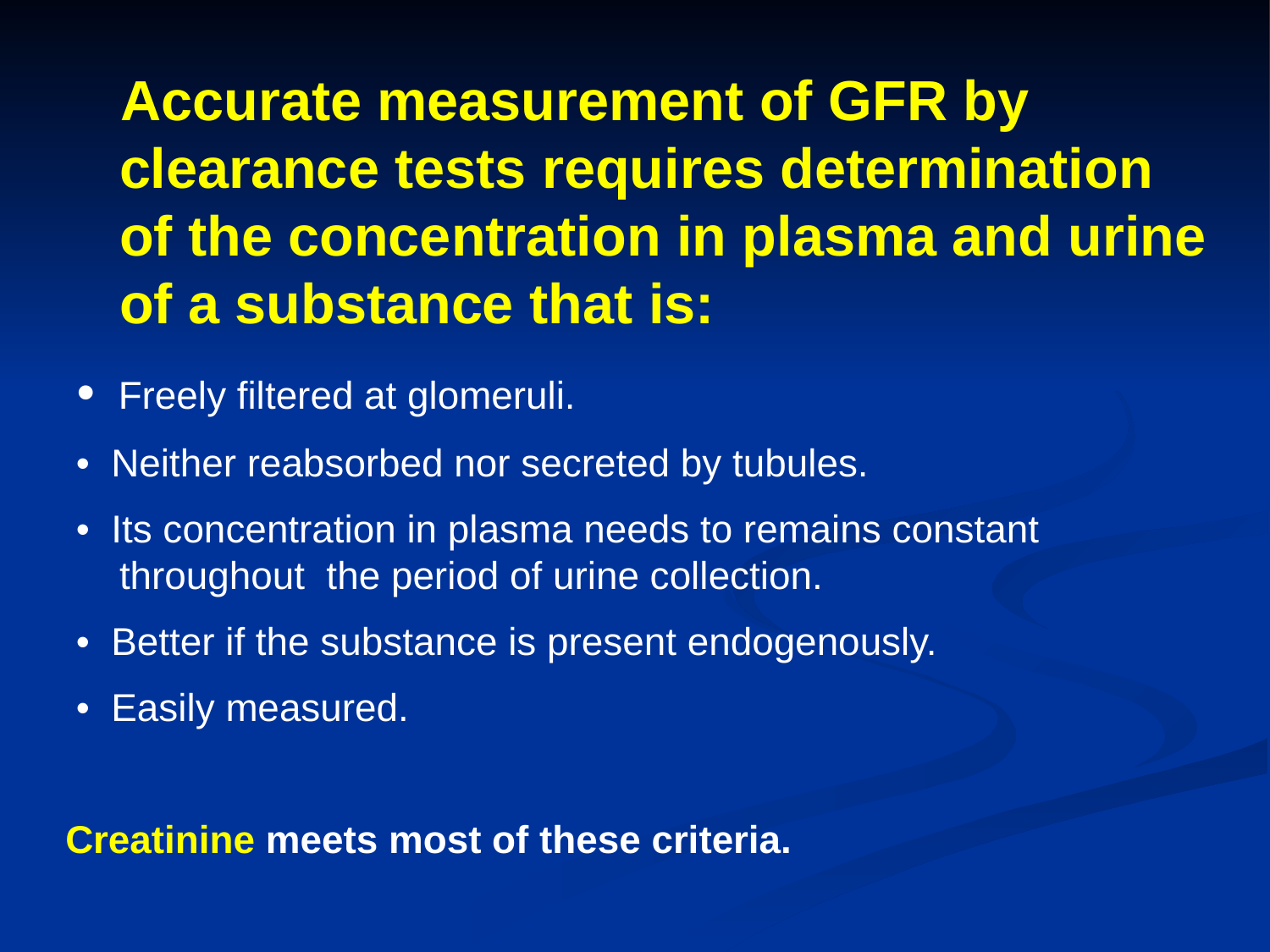

Accurate measurement of GFR by clearance tests requires determination of the concentration in plasma and urine of a substance that is:
 •  Freely filtered at glomeruli.
 •  Neither reabsorbed nor secreted by tubules.
 •  Its concentration in plasma needs to remains constant throughout  the period of urine collection.
 •  Better if the substance is present endogenously.
 •  Easily measured.

Creatinine meets most of these criteria.